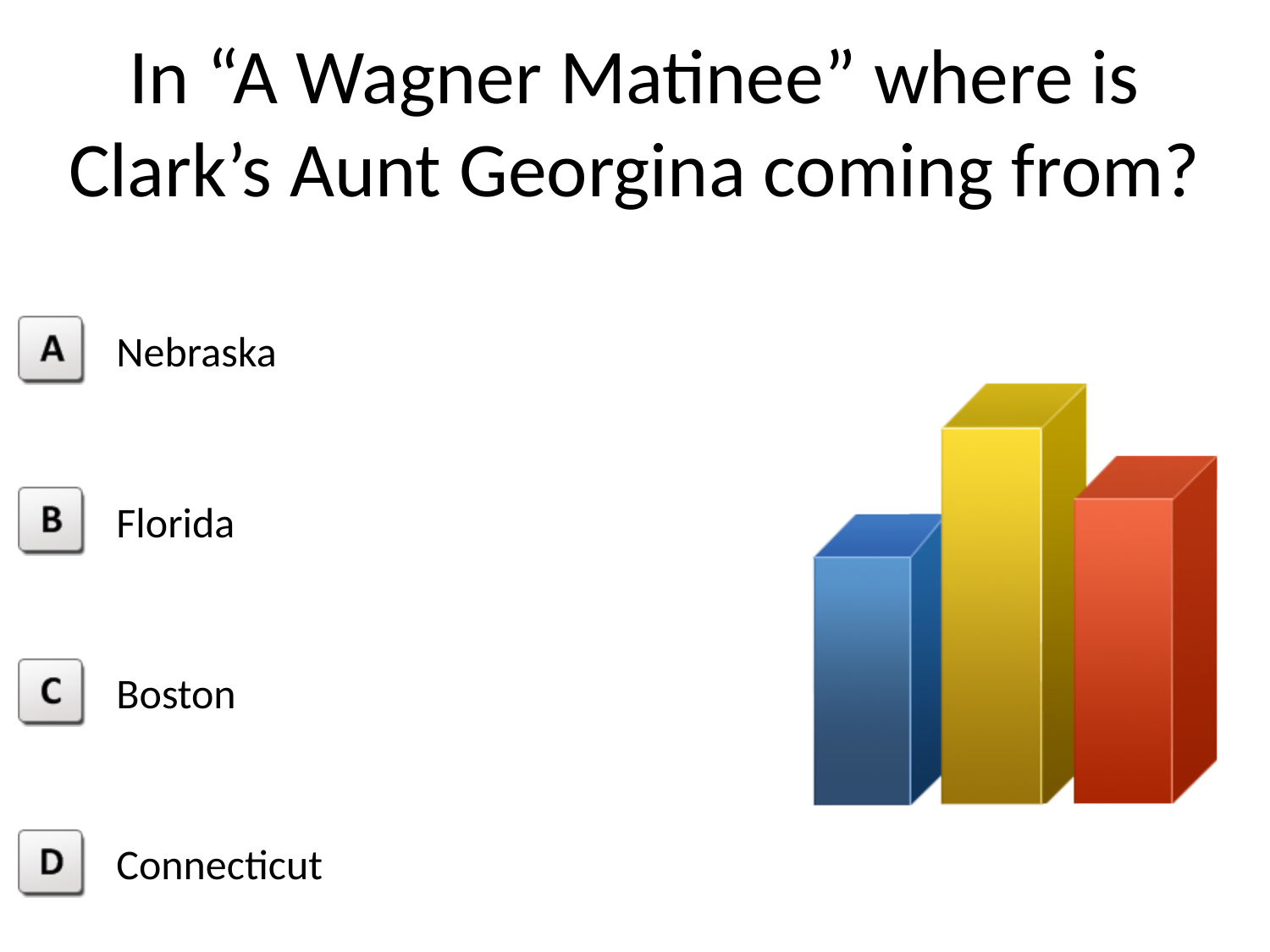

In “A Wagner Matinee” where is Clark’s Aunt Georgina coming from?
Nebraska
Florida
Boston
Connecticut